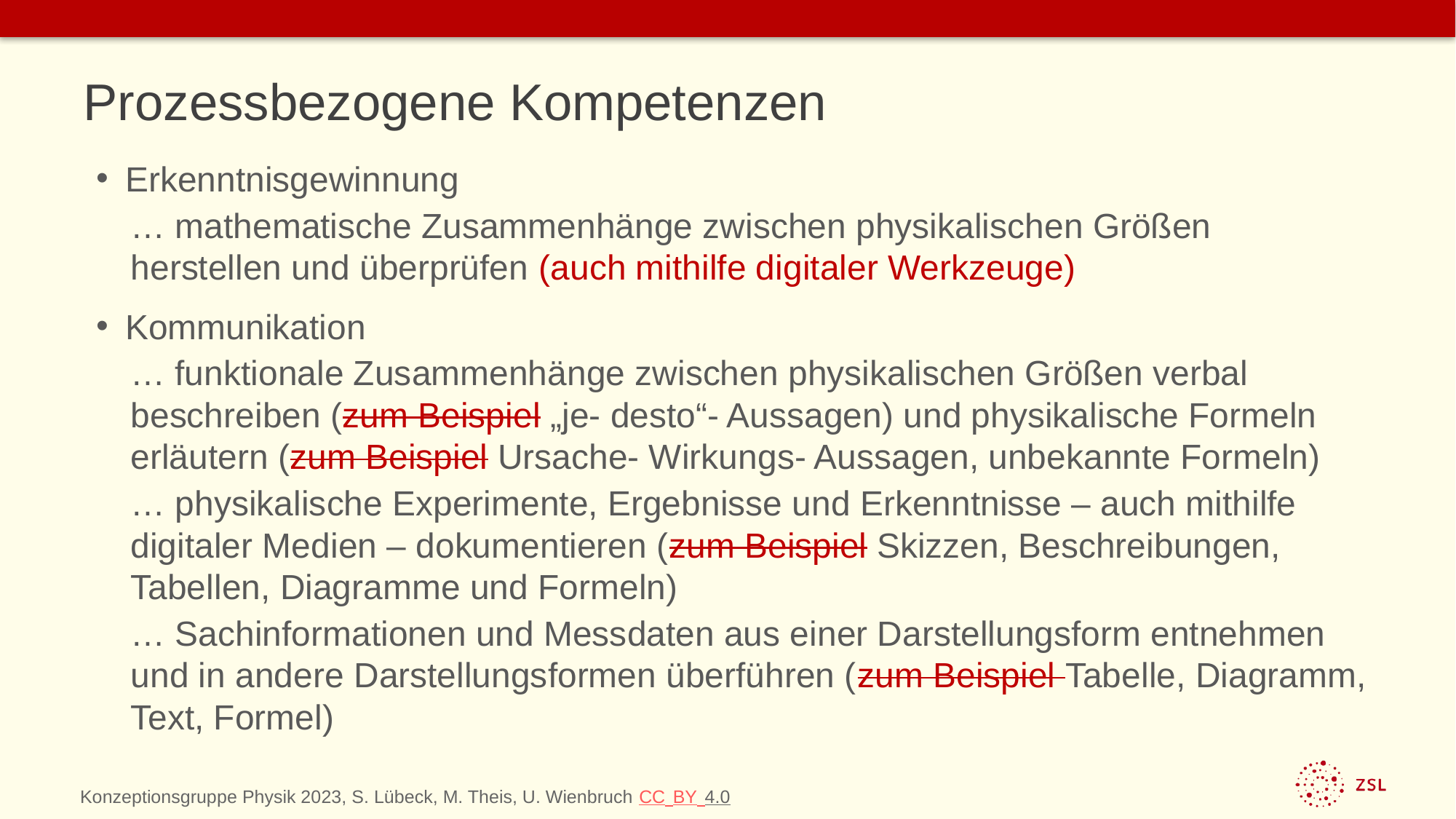

# Prozessbezogene Kompetenzen
Erkenntnisgewinnung
… mathematische Zusammenhänge zwischen physikalischen Größen herstellen und überprüfen (auch mithilfe digitaler Werkzeuge)
Kommunikation
… funktionale Zusammenhänge zwischen physikalischen Größen verbal beschreiben (zum Beispiel „je- desto“- Aussagen) und physikalische Formeln erläutern (zum Beispiel Ursache- Wirkungs- Aussagen, unbekannte Formeln)
… physikalische Experimente, Ergebnisse und Erkenntnisse – auch mithilfe digitaler Medien – dokumentieren (zum Beispiel Skizzen, Beschreibungen, Tabellen, Diagramme und Formeln)
… Sachinformationen und Messdaten aus einer Darstellungsform entnehmen und in andere Darstellungsformen überführen (zum Beispiel Tabelle, Diagramm, Text, Formel)